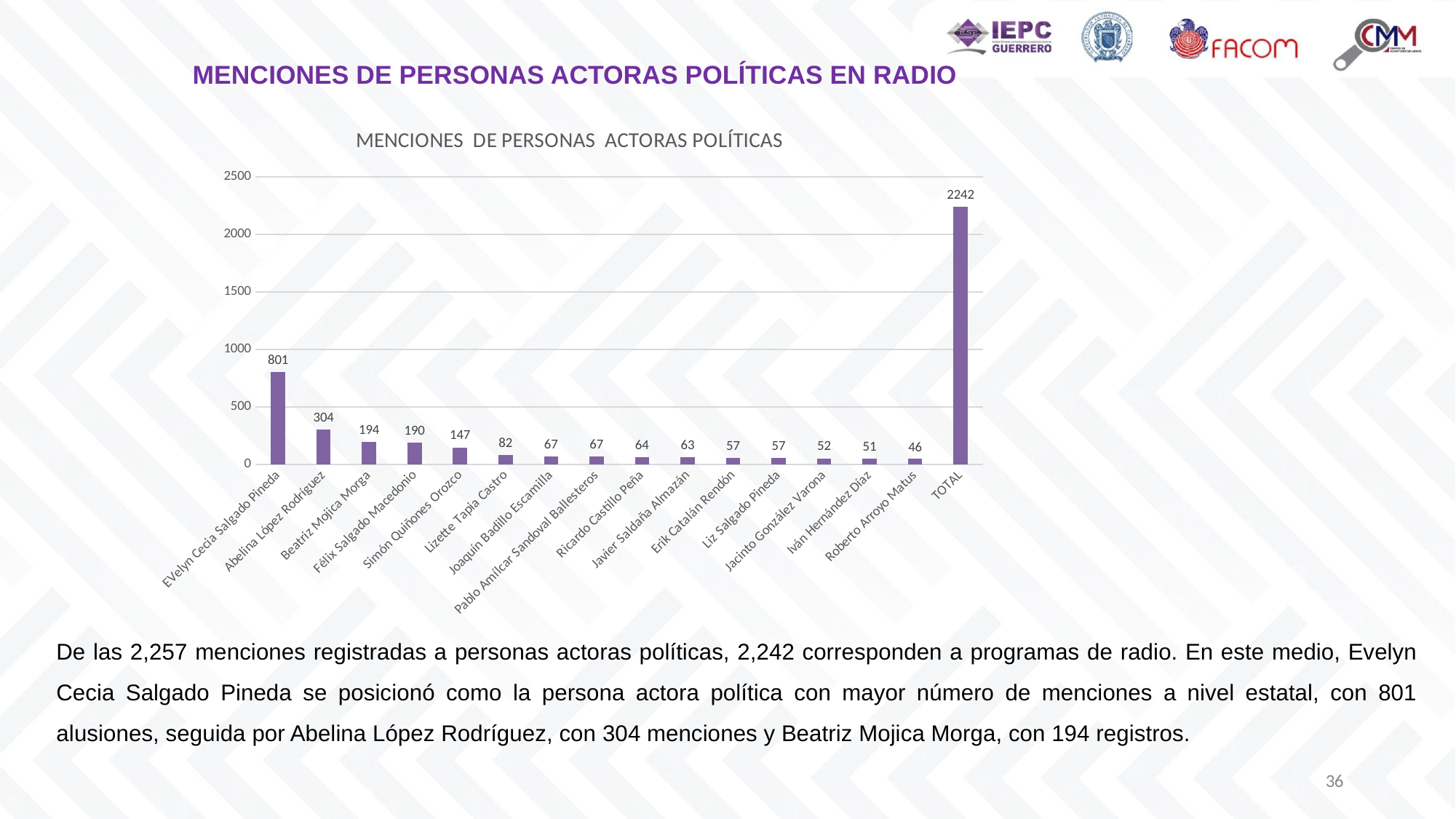

MENCIONES DE PERSONAS ACTORAS POLÍTICAS EN RADIO

### Chart: MENCIONES  DE PERSONAS  ACTORAS POLÍTICAS

| Category | MENCIONES |
|---|---|
| EVelyn Cecia Salgado Pineda | 801.0 |
| Abelina López Rodríguez | 304.0 |
| Beatriz Mojica Morga | 194.0 |
| Félix Salgado Macedonio | 190.0 |
| Simón Quiñones Orozco | 147.0 |
| Lizette Tapia Castro | 82.0 |
| Joaquín Badillo Escamilla | 67.0 |
| Pablo Amílcar Sandoval Ballesteros | 67.0 |
| Ricardo Castillo Peña | 64.0 |
| Javier Saldaña Almazán | 63.0 |
| Erik Catalán Rendón | 57.0 |
| Liz Salgado Pineda | 57.0 |
| Jacinto González Varona | 52.0 |
| Iván Hernández Díaz | 51.0 |
| Roberto Arroyo Matus | 46.0 |
| TOTAL | 2242.0 |
De las 2,257 menciones registradas a personas actoras políticas, 2,242 corresponden a programas de radio. En este medio, Evelyn Cecia Salgado Pineda se posicionó como la persona actora política con mayor número de menciones a nivel estatal, con 801 alusiones, seguida por Abelina López Rodríguez, con 304 menciones y Beatriz Mojica Morga, con 194 registros.
36